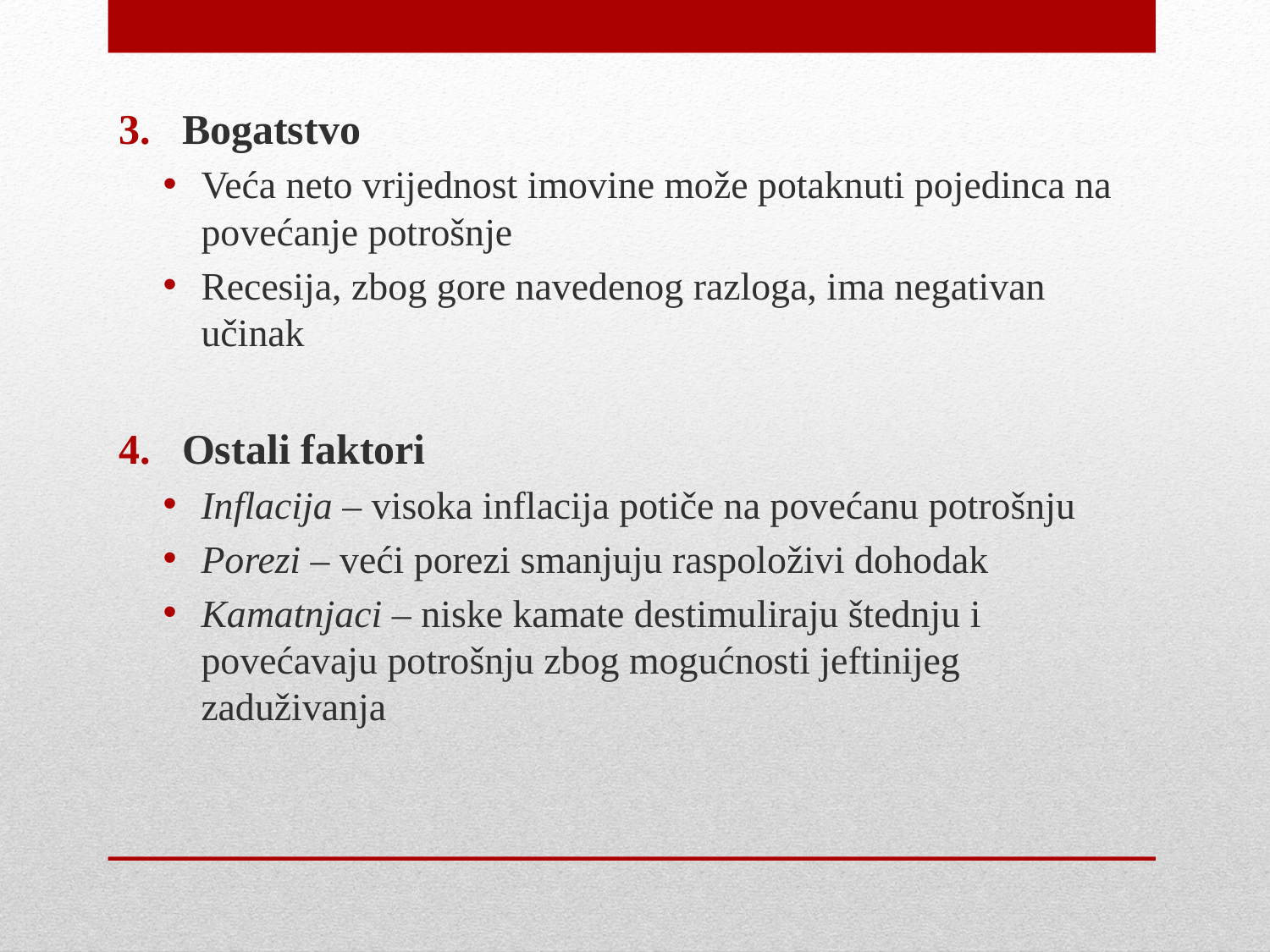

Bogatstvo
Veća neto vrijednost imovine može potaknuti pojedinca na povećanje potrošnje
Recesija, zbog gore navedenog razloga, ima negativan učinak

Ostali faktori
Inflacija – visoka inflacija potiče na povećanu potrošnju
Porezi – veći porezi smanjuju raspoloživi dohodak
Kamatnjaci – niske kamate destimuliraju štednju i povećavaju potrošnju zbog mogućnosti jeftinijeg zaduživanja